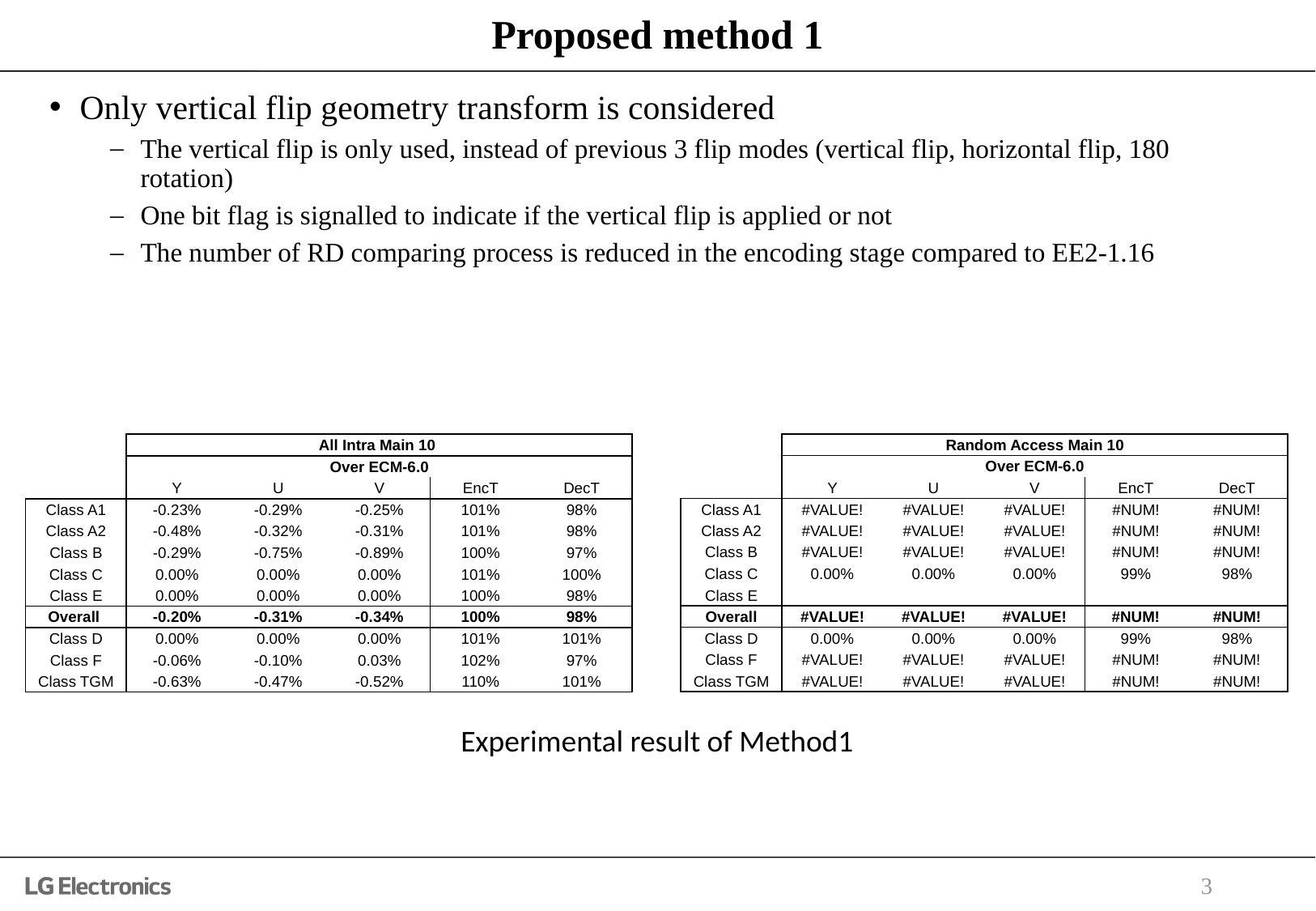

# Proposed method 1
Only vertical flip geometry transform is considered
The vertical flip is only used, instead of previous 3 flip modes (vertical flip, horizontal flip, 180 rotation)
One bit flag is signalled to indicate if the vertical flip is applied or not
The number of RD comparing process is reduced in the encoding stage compared to EE2-1.16

|  | Random Access Main 10 |  |  |  |  |
| --- | --- | --- | --- | --- | --- |
|  | Over ECM-6.0 |  |  |  |  |
|  | Y | U | V | EncT | DecT |
| Class A1 | #VALUE! | #VALUE! | #VALUE! | #NUM! | #NUM! |
| Class A2 | #VALUE! | #VALUE! | #VALUE! | #NUM! | #NUM! |
| Class B | #VALUE! | #VALUE! | #VALUE! | #NUM! | #NUM! |
| Class C | 0.00% | 0.00% | 0.00% | 99% | 98% |
| Class E |  |  |  |  |  |
| Overall | #VALUE! | #VALUE! | #VALUE! | #NUM! | #NUM! |
| Class D | 0.00% | 0.00% | 0.00% | 99% | 98% |
| Class F | #VALUE! | #VALUE! | #VALUE! | #NUM! | #NUM! |
| Class TGM | #VALUE! | #VALUE! | #VALUE! | #NUM! | #NUM! |
|  | All Intra Main 10 |  |  |  |  |
| --- | --- | --- | --- | --- | --- |
|  | Over ECM-6.0 |  |  |  |  |
|  | Y | U | V | EncT | DecT |
| Class A1 | -0.23% | -0.29% | -0.25% | 101% | 98% |
| Class A2 | -0.48% | -0.32% | -0.31% | 101% | 98% |
| Class B | -0.29% | -0.75% | -0.89% | 100% | 97% |
| Class C | 0.00% | 0.00% | 0.00% | 101% | 100% |
| Class E | 0.00% | 0.00% | 0.00% | 100% | 98% |
| Overall | -0.20% | -0.31% | -0.34% | 100% | 98% |
| Class D | 0.00% | 0.00% | 0.00% | 101% | 101% |
| Class F | -0.06% | -0.10% | 0.03% | 102% | 97% |
| Class TGM | -0.63% | -0.47% | -0.52% | 110% | 101% |
Experimental result of Method1
3